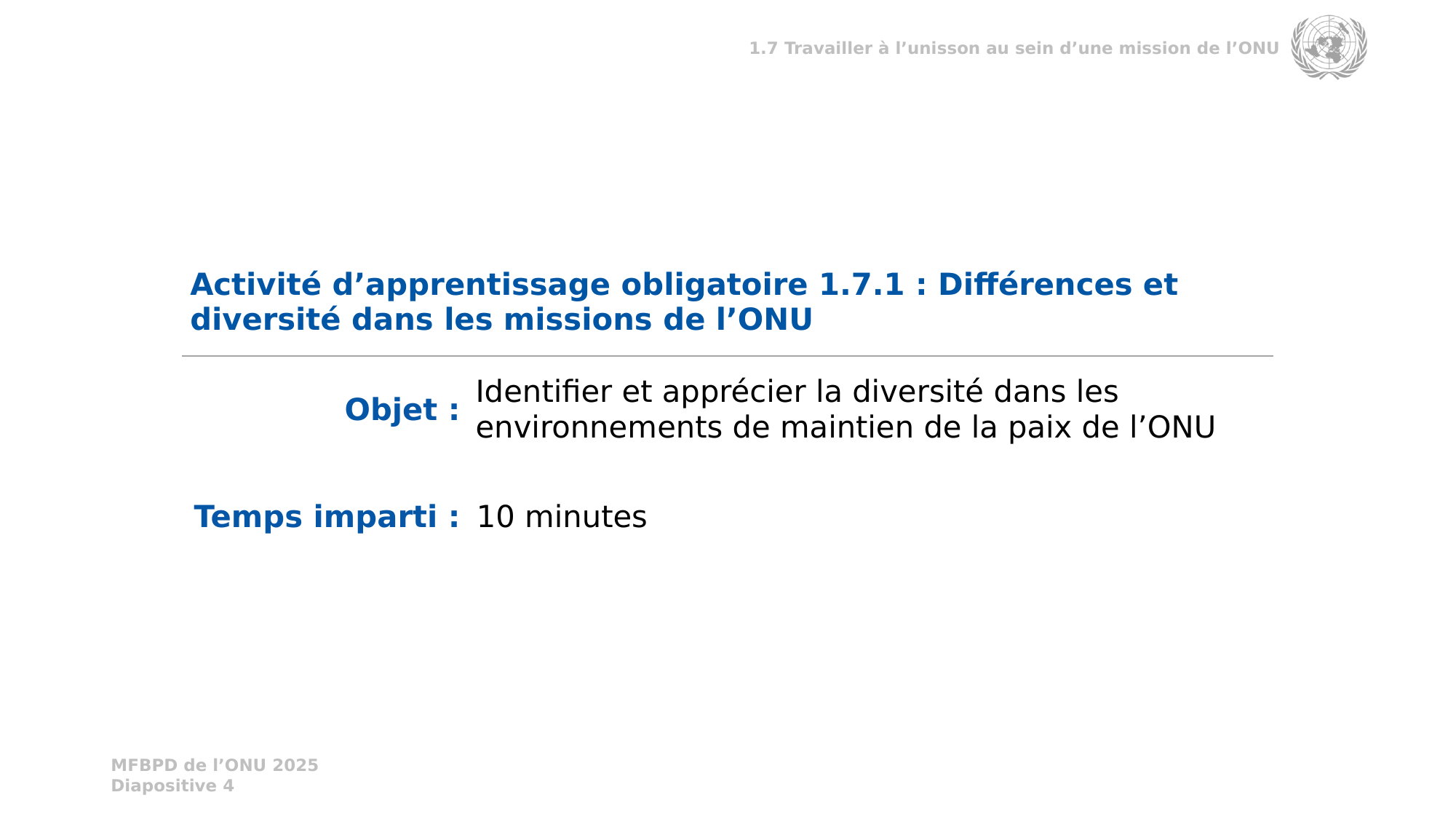

| Activité d’apprentissage obligatoire 1.7.1 : Différences et diversité dans les missions de l’ONU |  |
| --- | --- |
| Objet : | Identifier et apprécier la diversité dans les environnements de maintien de la paix de l’ONU |
| Temps imparti : | 10 minutes |